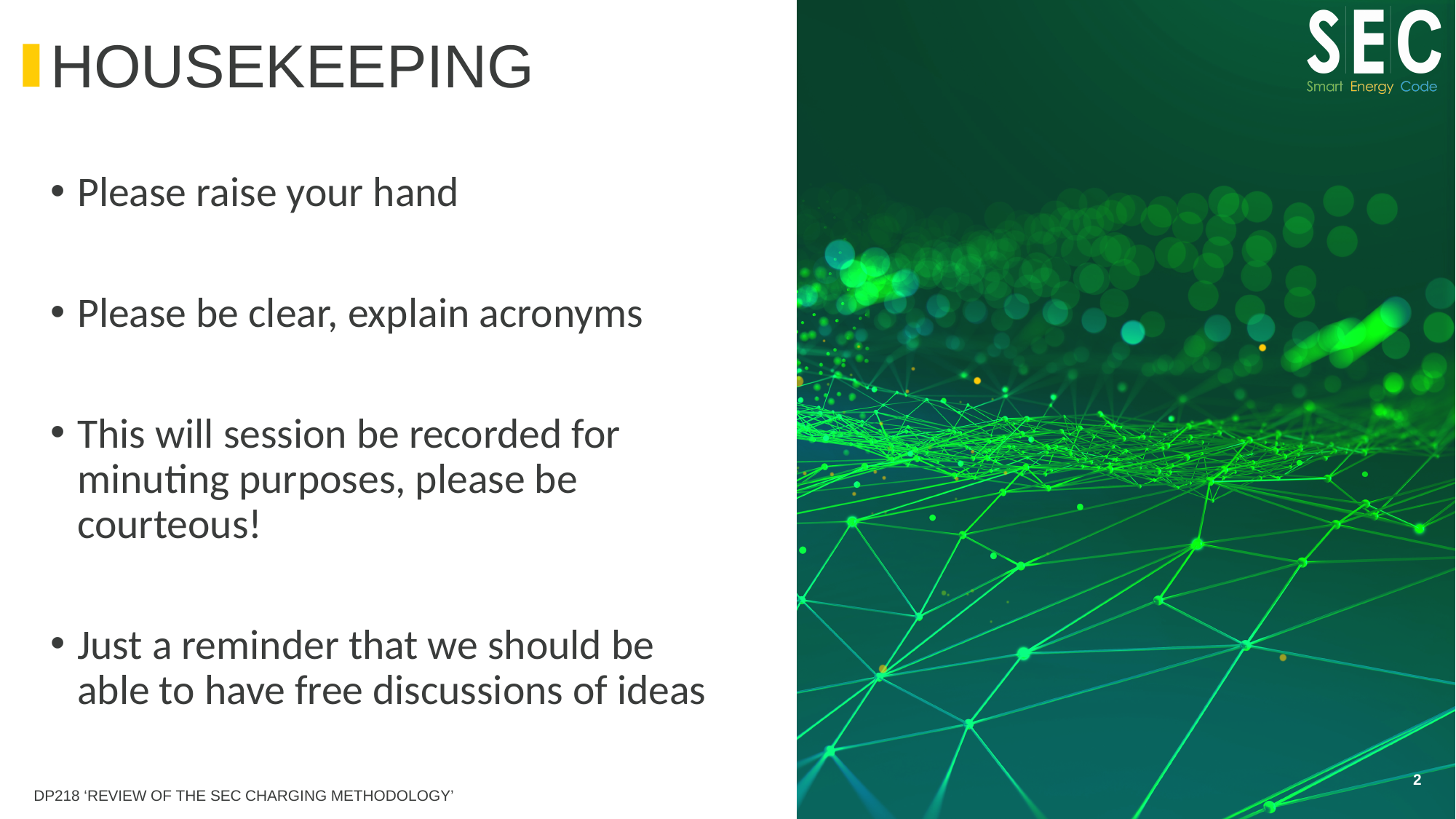

# Housekeeping
Please raise your hand

Please be clear, explain acronyms

This will session be recorded for minuting purposes, please be courteous!

Just a reminder that we should be able to have free discussions of ideas

2
DP218 ‘Review of the SEC Charging Methodology’